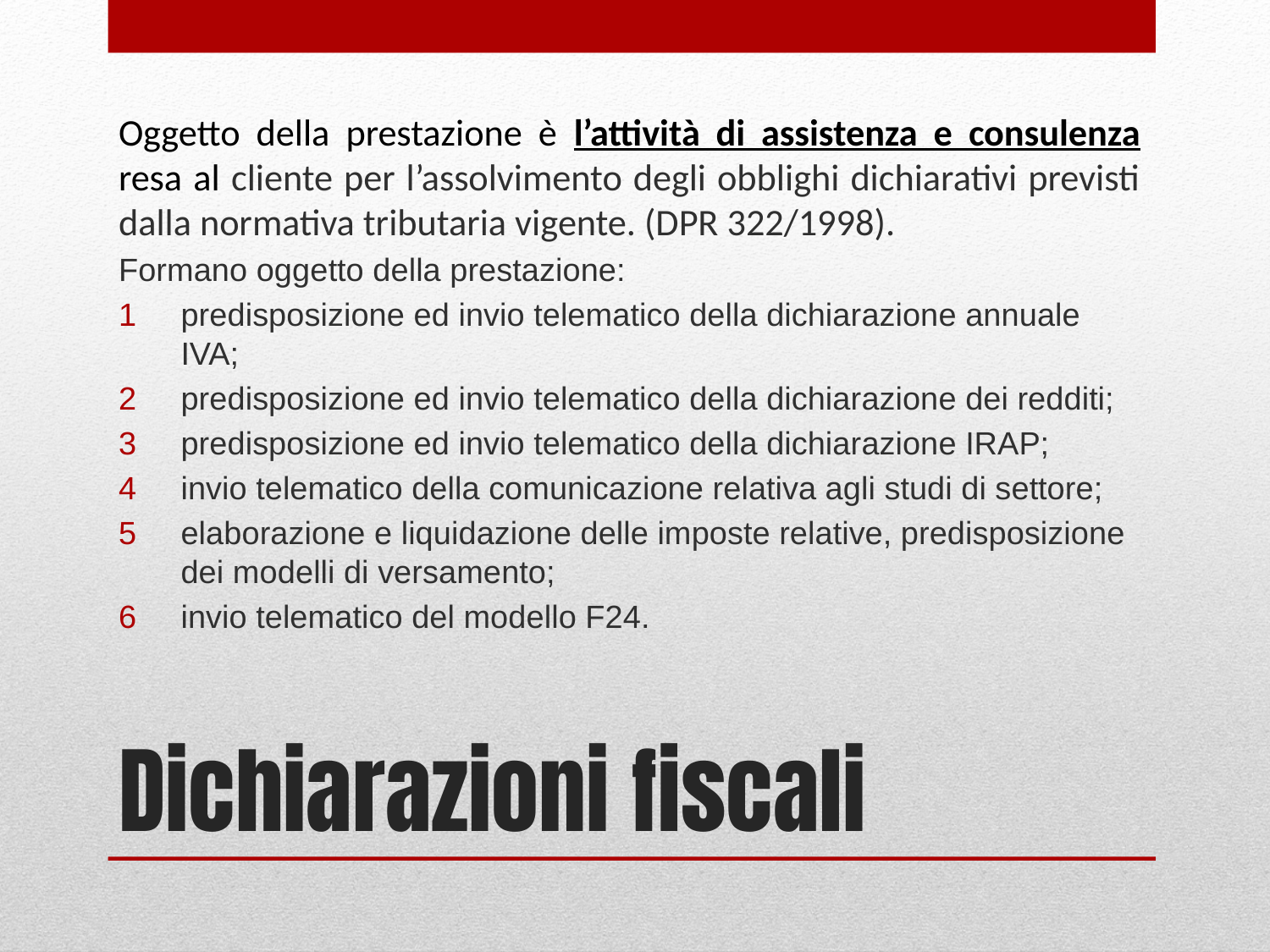

Oggetto della prestazione è l’attività di assistenza e consulenza resa al cliente per l’assolvimento degli obblighi dichiarativi previsti dalla normativa tributaria vigente. (DPR 322/1998).
Formano oggetto della prestazione:
predisposizione ed invio telematico della dichiarazione annuale IVA;
predisposizione ed invio telematico della dichiarazione dei redditi;
predisposizione ed invio telematico della dichiarazione IRAP;
invio telematico della comunicazione relativa agli studi di settore;
elaborazione e liquidazione delle imposte relative, predisposizione dei modelli di versamento;
invio telematico del modello F24.

# Dichiarazioni fiscali